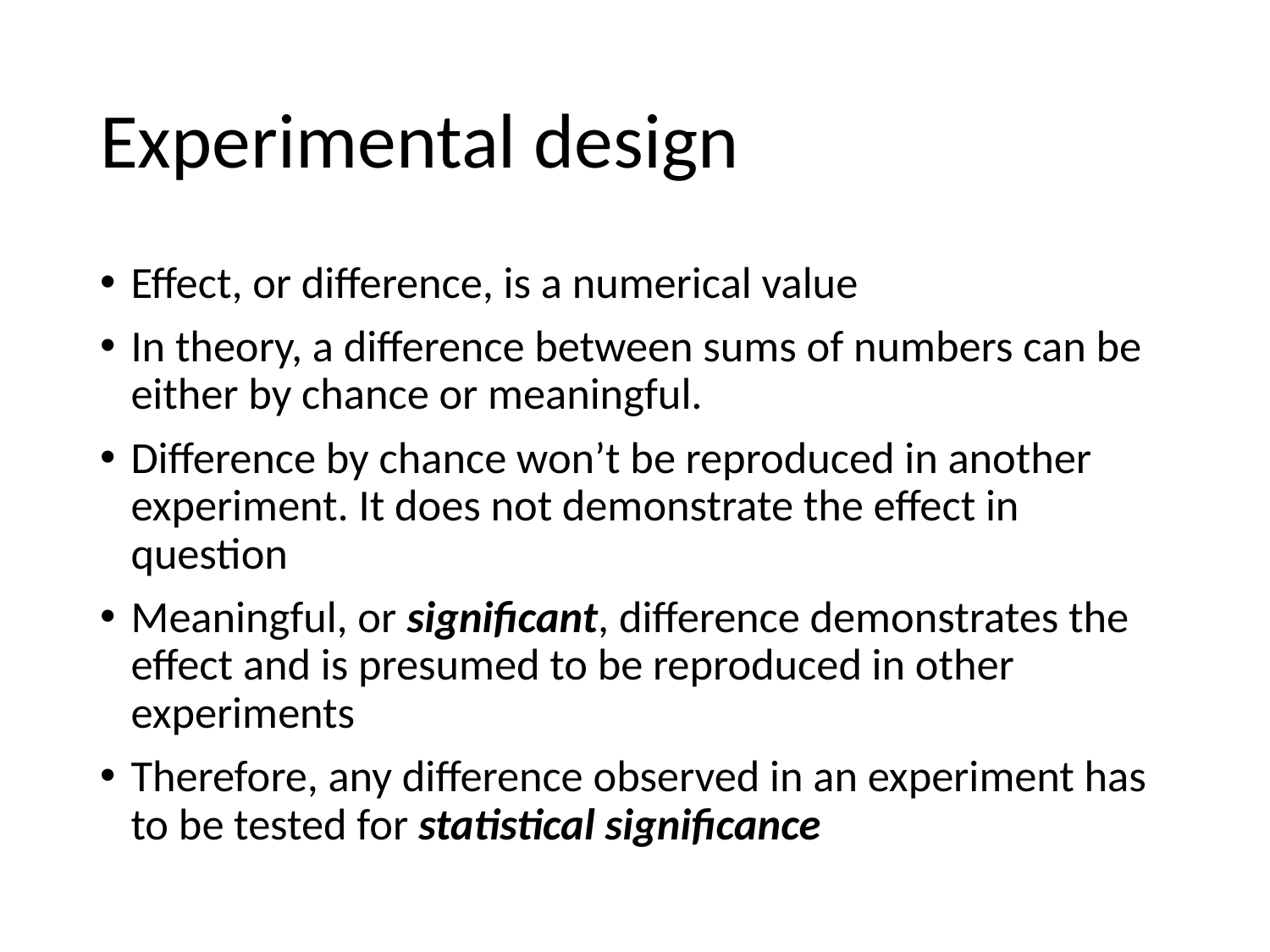

# Experimental design
Effect, or difference, is a numerical value
In theory, a difference between sums of numbers can be either by chance or meaningful.
Difference by chance won’t be reproduced in another experiment. It does not demonstrate the effect in question
Meaningful, or significant, difference demonstrates the effect and is presumed to be reproduced in other experiments
Therefore, any difference observed in an experiment has to be tested for statistical significance